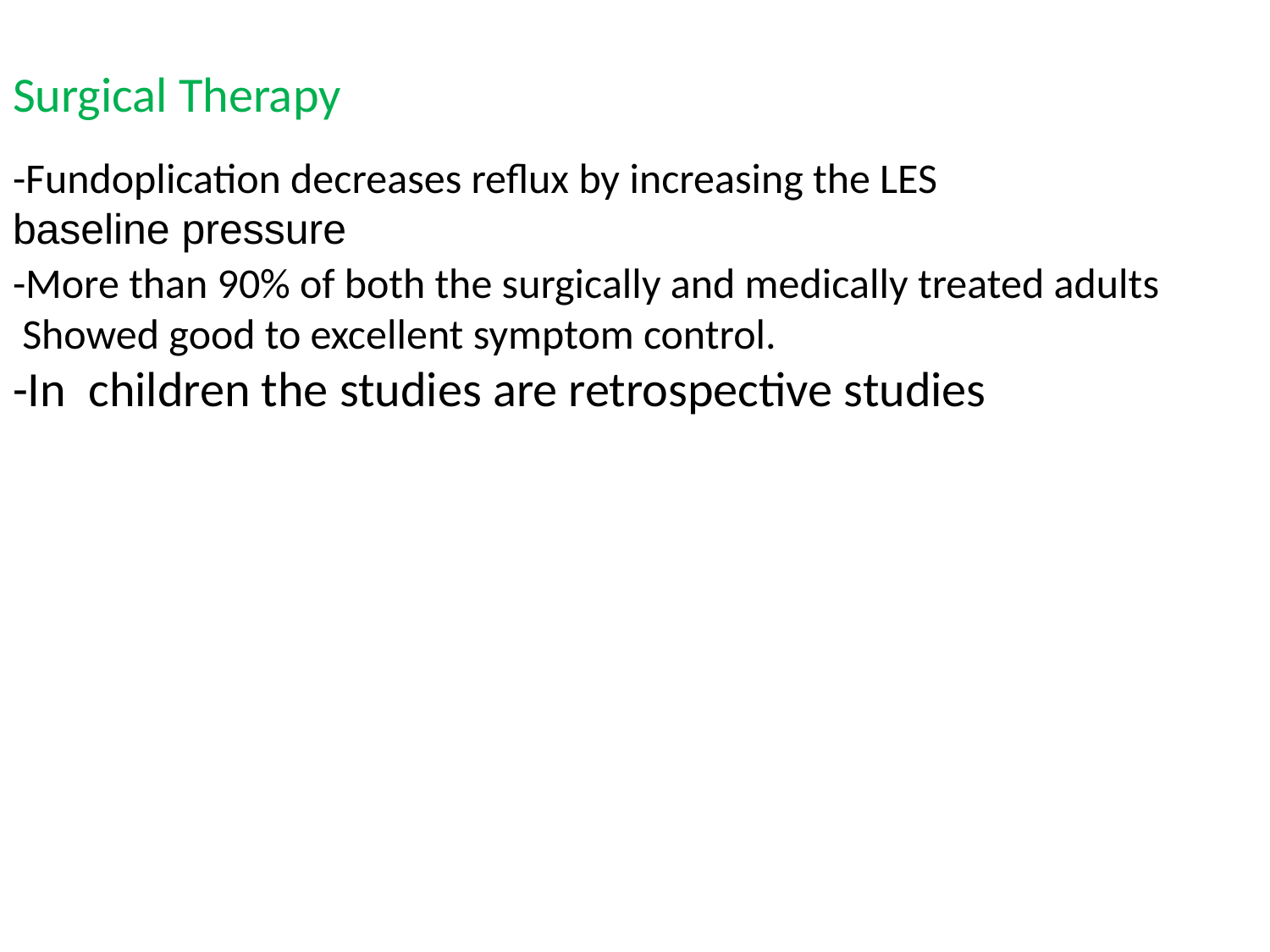

Surgical Therapy

-Fundoplication decreases reflux by increasing the LES
baseline pressure

-More than 90% of both the surgically and medically treated adults
 Showed good to excellent symptom control.
-In  children the studies are retrospective studies